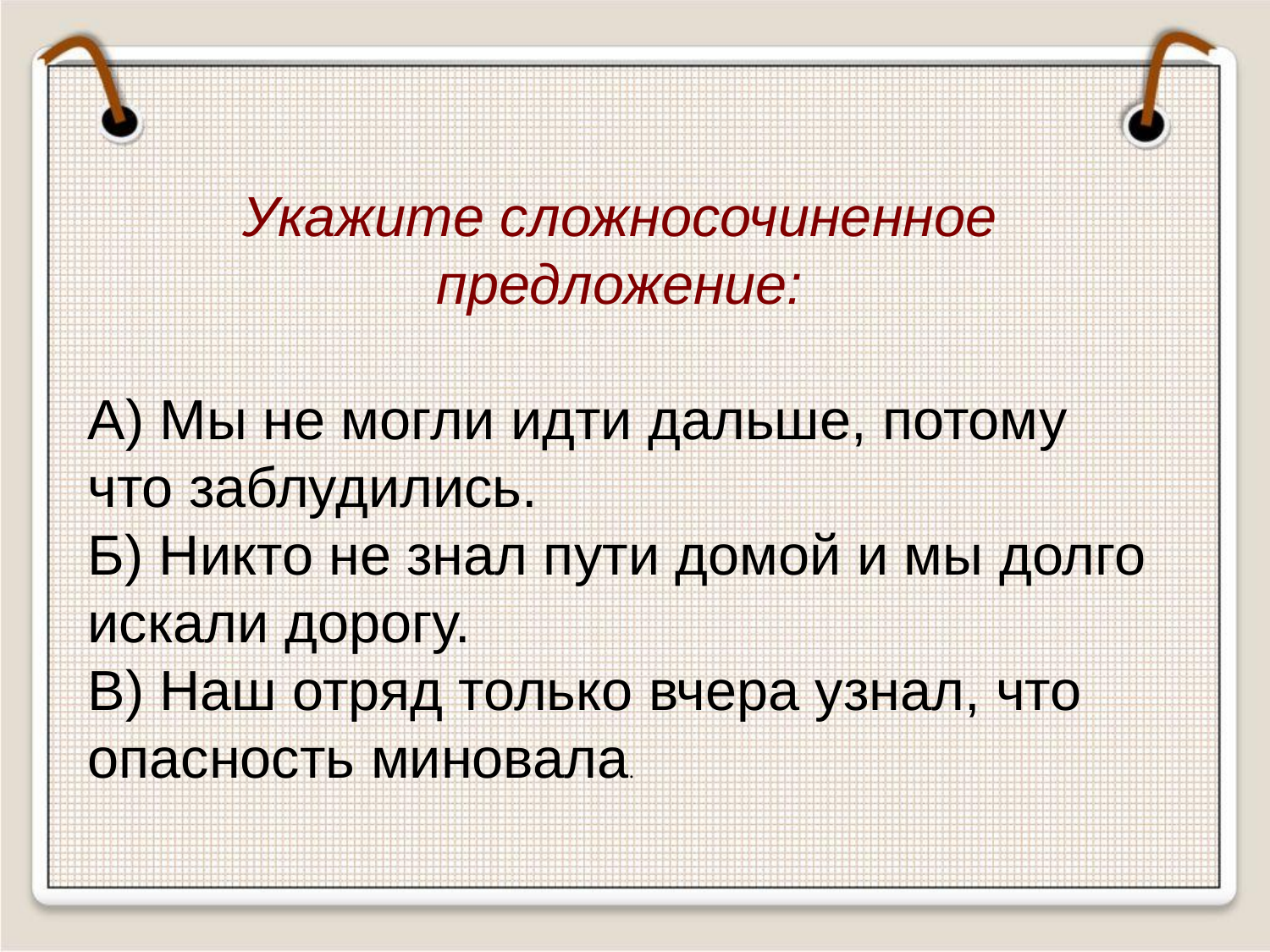

Укажите сложносочиненное предложение:

А) Мы не могли идти дальше, потому что заблудились.
Б) Никто не знал пути домой и мы долго искали дорогу.
В) Наш отряд только вчера узнал, что опасность миновала.